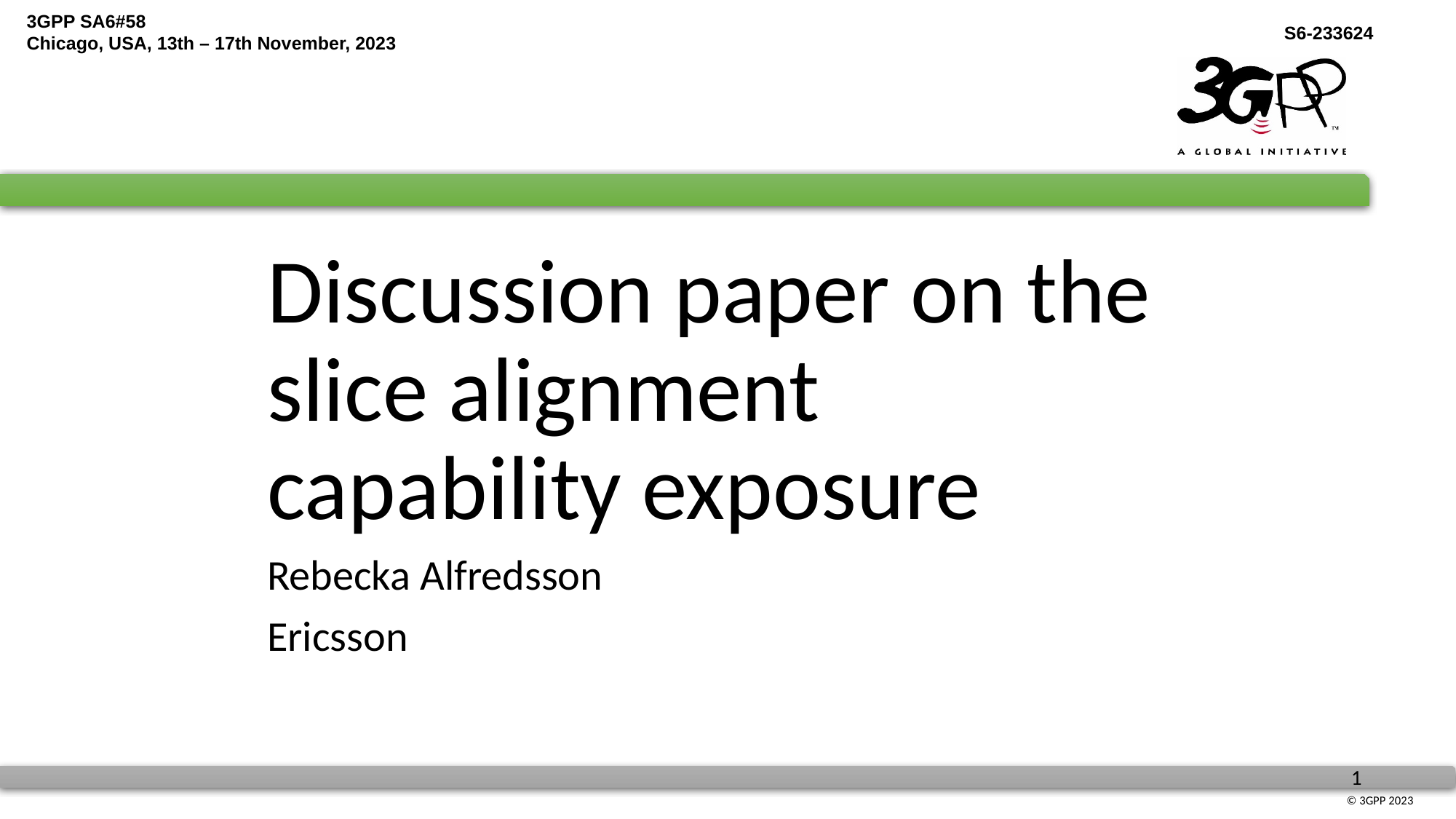

# Discussion paper on the slice alignment capability exposure
Rebecka Alfredsson
Ericsson